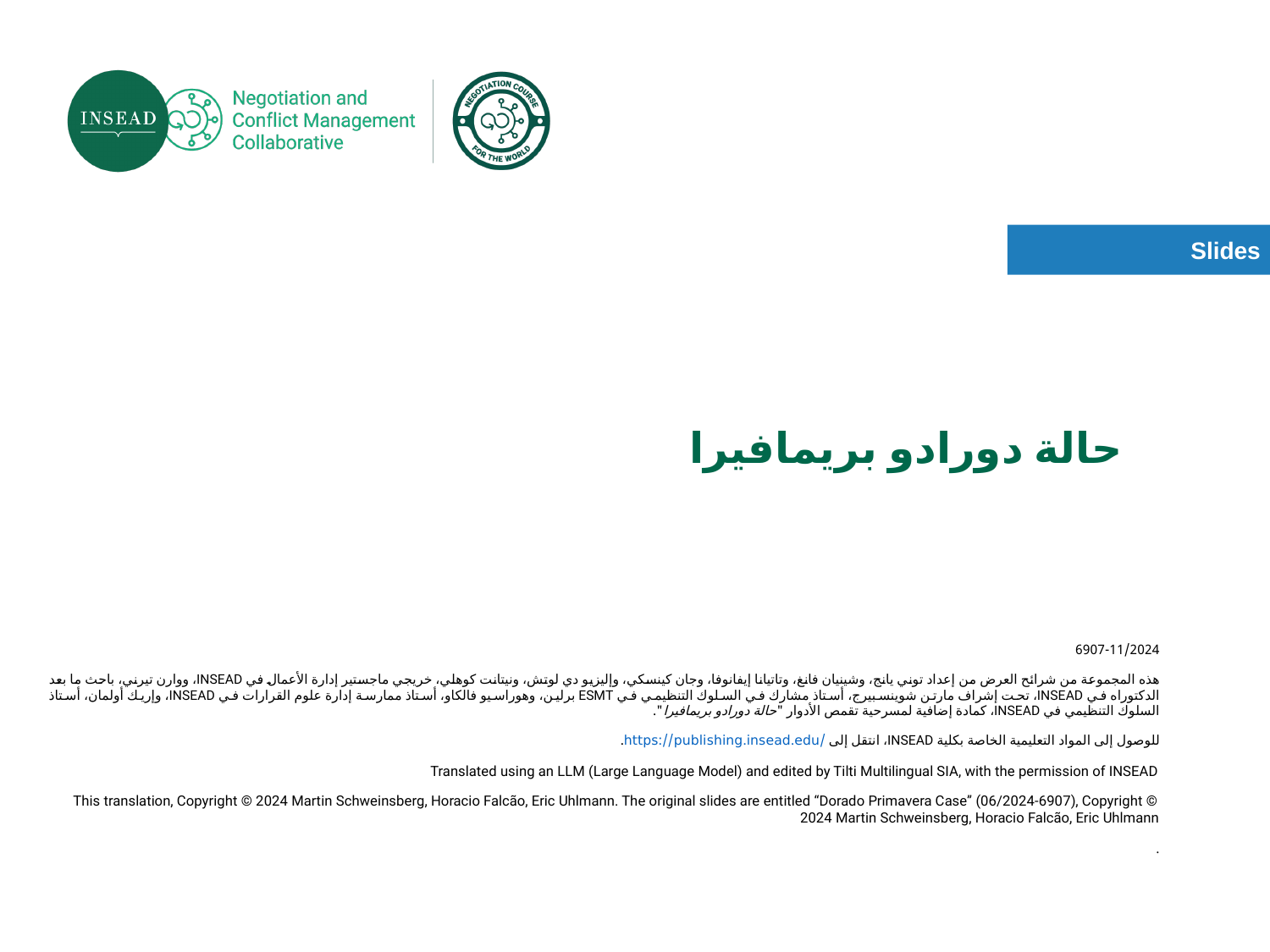

# حالة دورادو بريمافيرا

6907-11/2024
هذه المجموعة من شرائح العرض من إعداد توني يانج، وشينيان فانغ، وتاتيانا إيفانوفا، وجان كينسكي، وإليزيو دي لوتش، ونيتانت كوهلي، خريجي ماجستير إدارة الأعمال في INSEAD، ووارن تيرني، باحث ما بعد الدكتوراه في INSEAD، تحت إشراف مارتن شوينسبيرج، أستاذ مشارك في السلوك التنظيمي في ESMT برلين، وهوراسيو فالكاو، أستاذ ممارسة إدارة علوم القرارات في INSEAD، وإريك أولمان، أستاذ السلوك التنظيمي في INSEAD، كمادة إضافية لمسرحية تقمص الأدوار "حالة دورادو بريمافيرا".
للوصول إلى المواد التعليمية الخاصة بكلية INSEAD، انتقل إلى https://publishing.insead.edu/.
Translated using an LLM (Large Language Model) and edited by Tilti Multilingual SIA, with the permission of INSEAD
This translation, Copyright © 2024 Martin Schweinsberg, Horacio Falcão, Eric Uhlmann. The original slides are entitled “Dorado Primavera Case” (06/2024-6907), Copyright © 2024 Martin Schweinsberg, Horacio Falcão, Eric Uhlmann
.